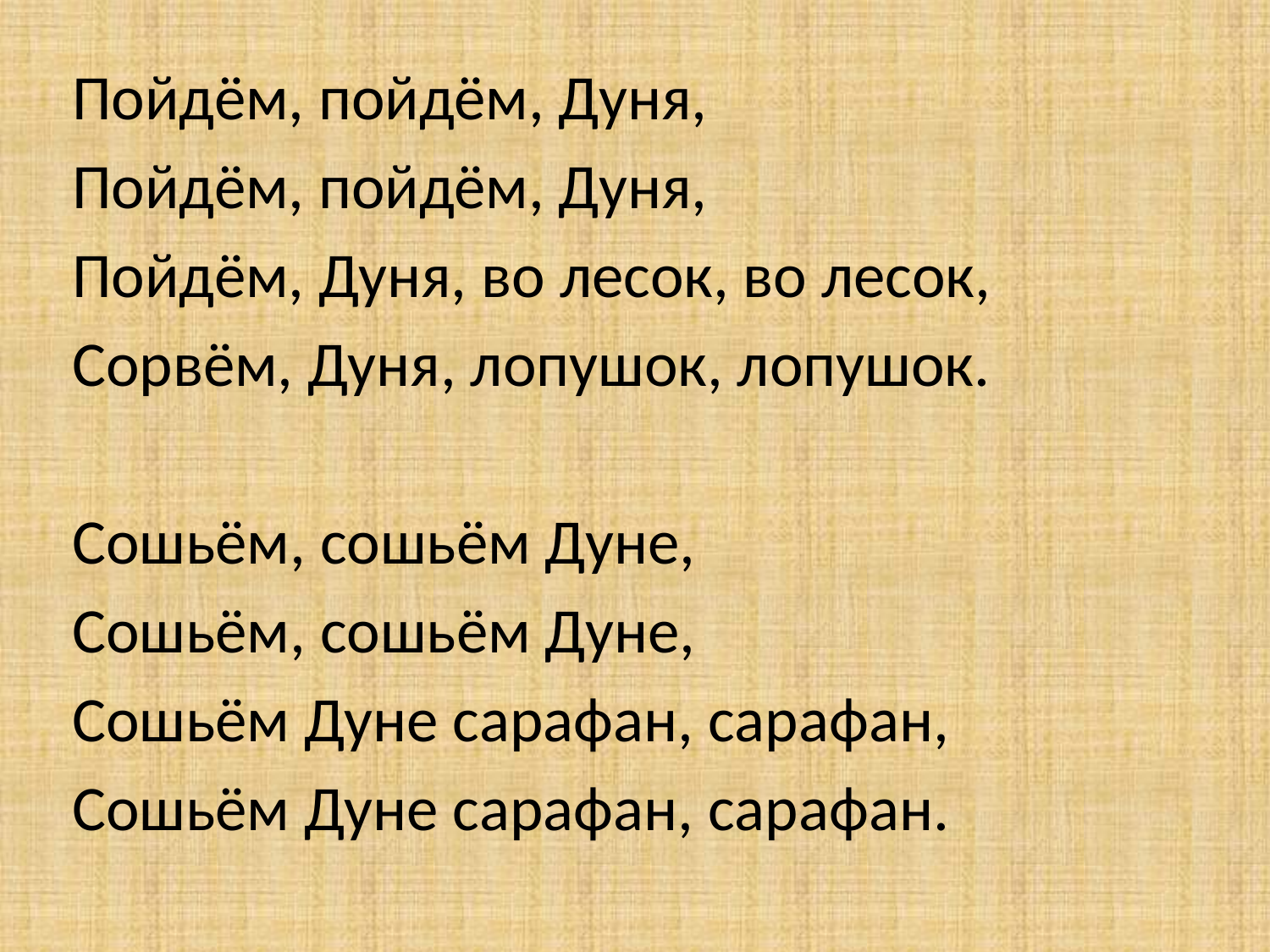

Пойдём, пойдём, Дуня,
Пойдём, пойдём, Дуня,
Пойдём, Дуня, во лесок, во лесок,
Сорвём, Дуня, лопушок, лопушок.

Сошьём, сошьём Дуне,
Сошьём, сошьём Дуне,
Сошьём Дуне сарафан, сарафан,
Сошьём Дуне сарафан, сарафан.